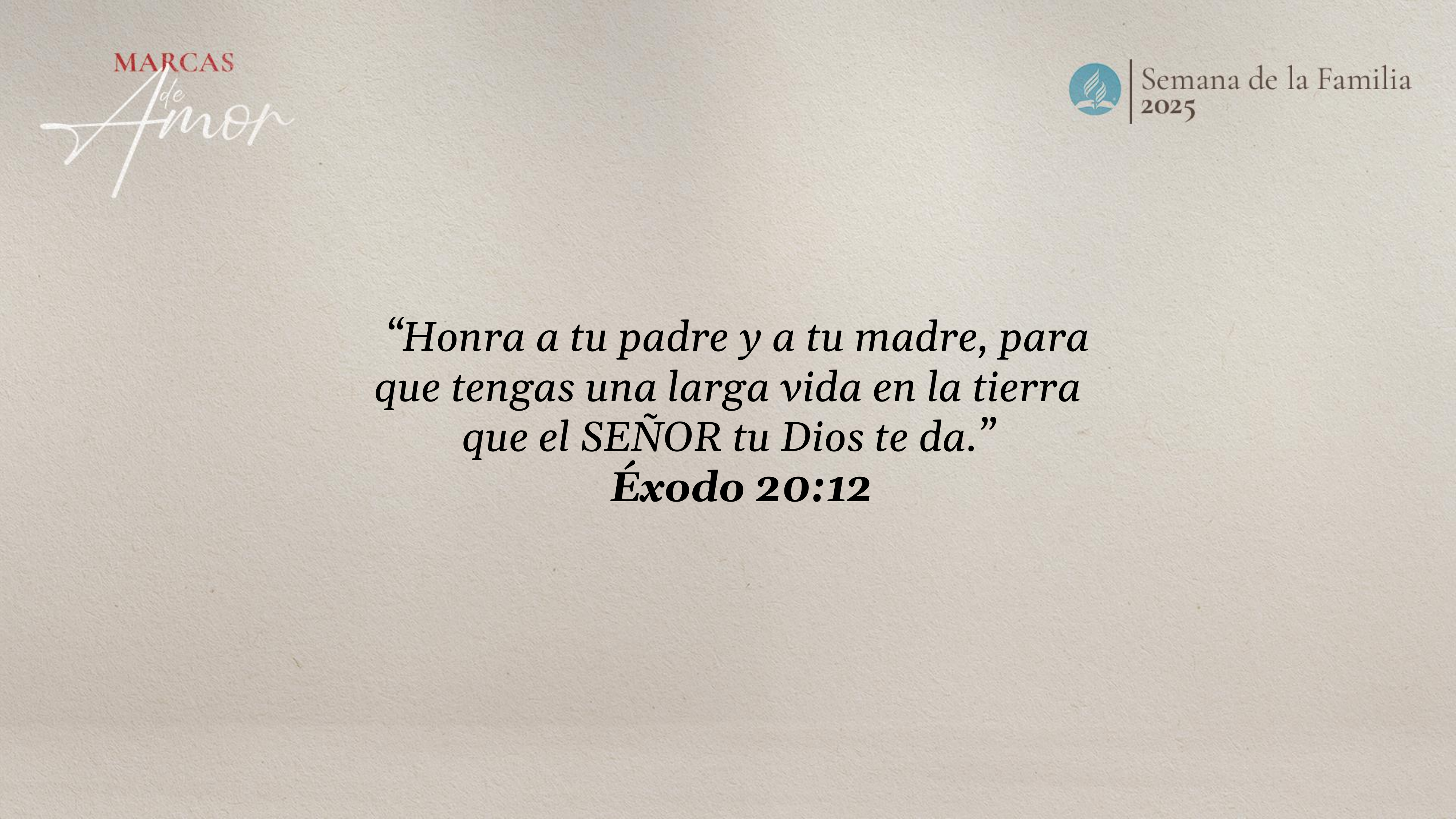

“Honra a tu padre y a tu madre, para que tengas una larga vida en la tierra que el SEÑOR tu Dios te da.”
Éxodo 20:12